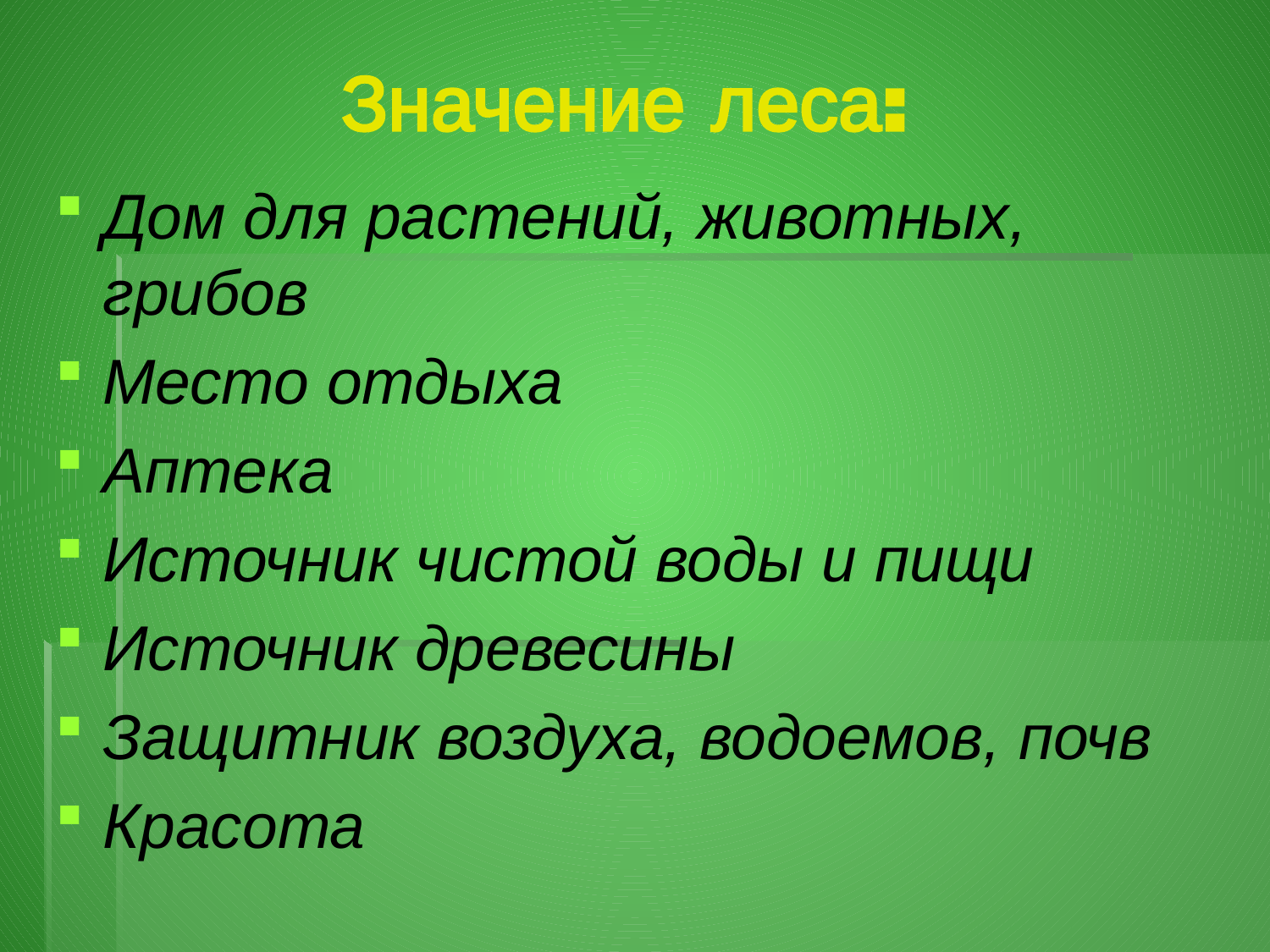

# Значение леса:
Дом для растений, животных, грибов
Место отдыха
Аптека
Источник чистой воды и пищи
Источник древесины
Защитник воздуха, водоемов, почв
Красота